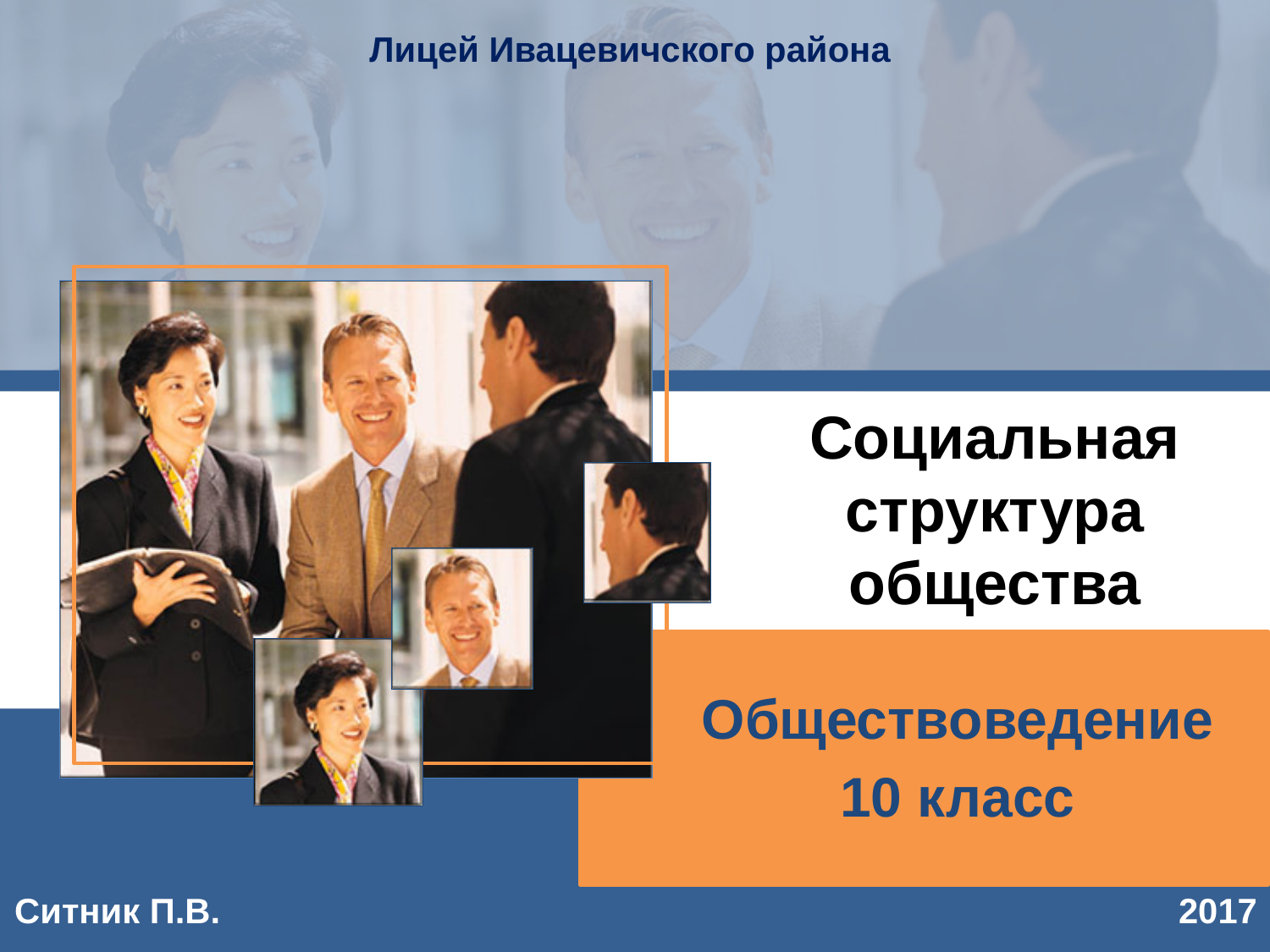

Лицей Ивацевичского района
# Социальная структура общества
Обществоведение
10 класс
2017
Ситник П.В.